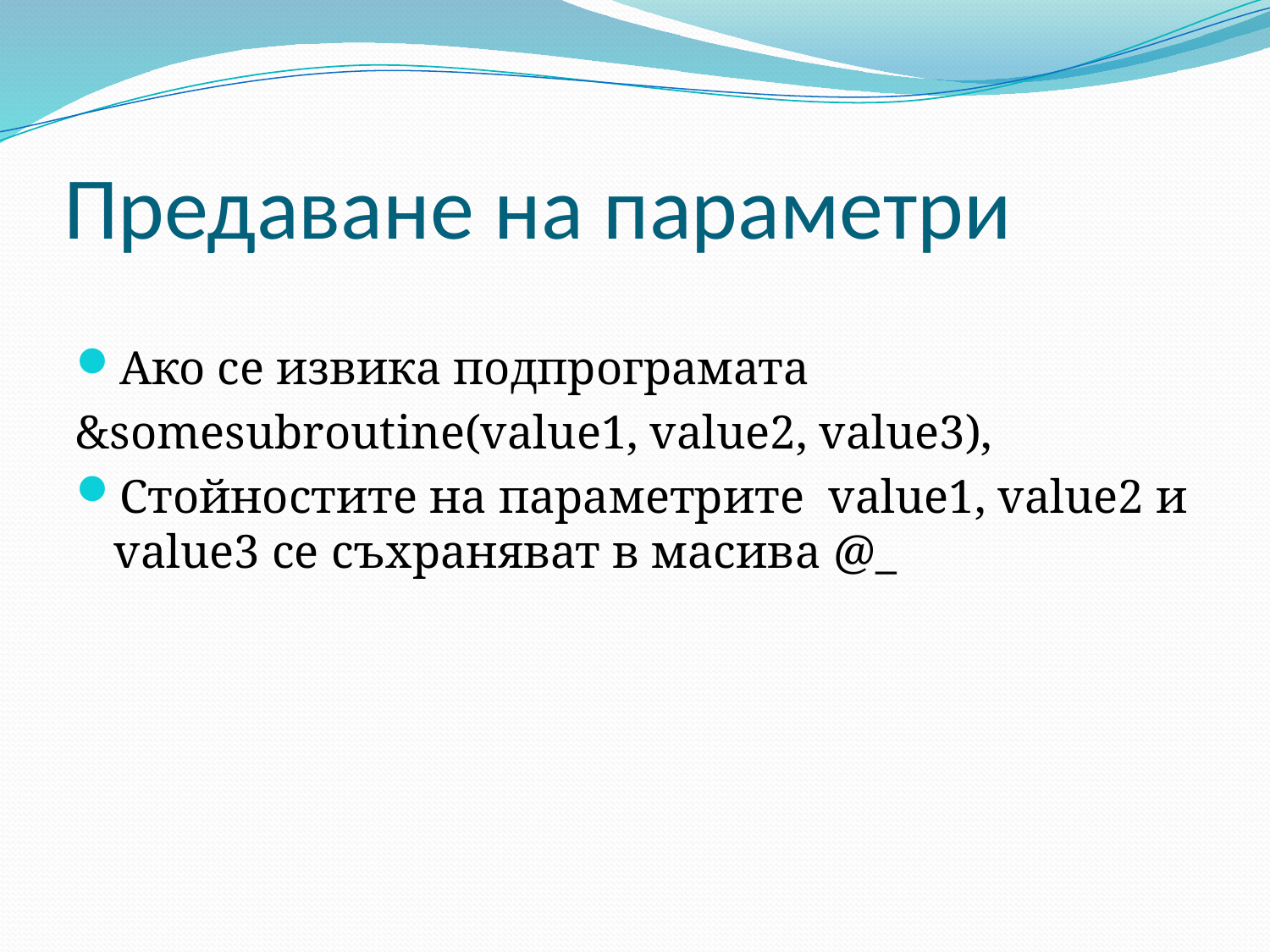

# Предаване на параметри

Ако се извика подпрограмата
&somesubroutine(value1, value2, value3),
Стойностите на параметрите  value1, value2 и value3 се съхраняват в масива @_